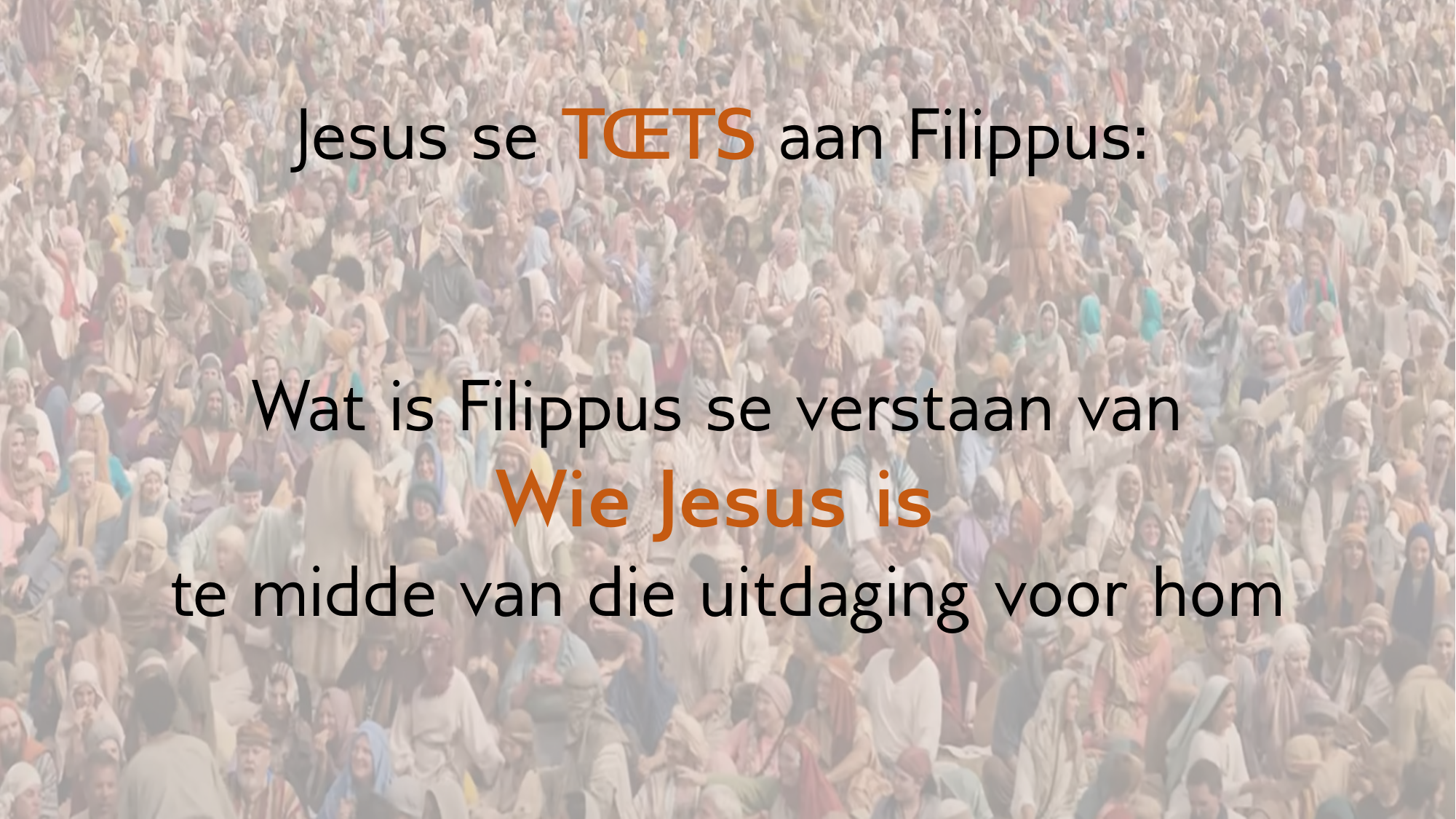

Jesus se TOETS aan Filippus:
Wat is Filippus se verstaan van
Wie Jesus is
te midde van die uitdaging voor hom